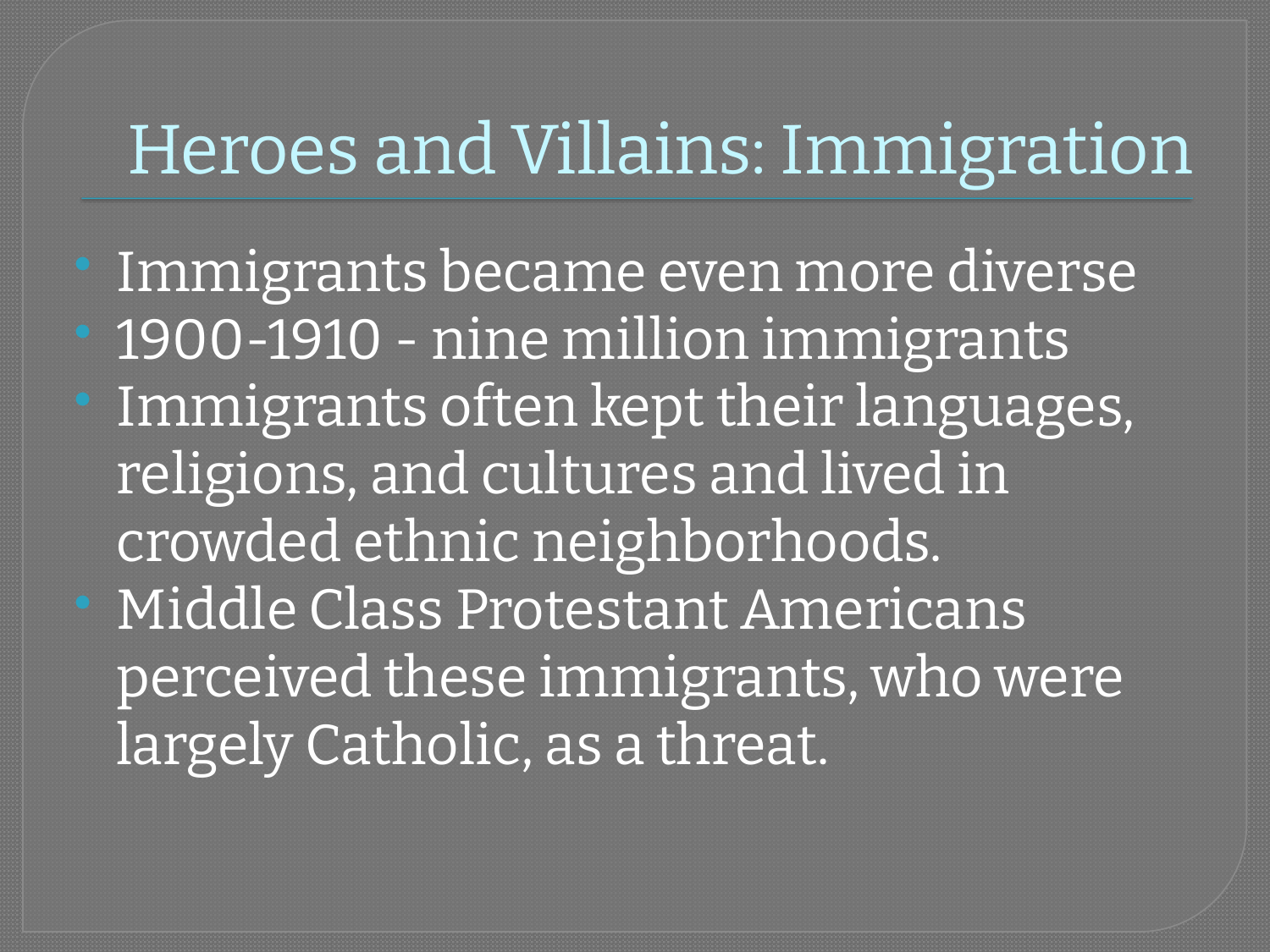

# Heroes and Villains: Immigration
Immigrants became even more diverse
1900-1910 - nine million immigrants
Immigrants often kept their languages, religions, and cultures and lived in crowded ethnic neighborhoods.
Middle Class Protestant Americans perceived these immigrants, who were largely Catholic, as a threat.